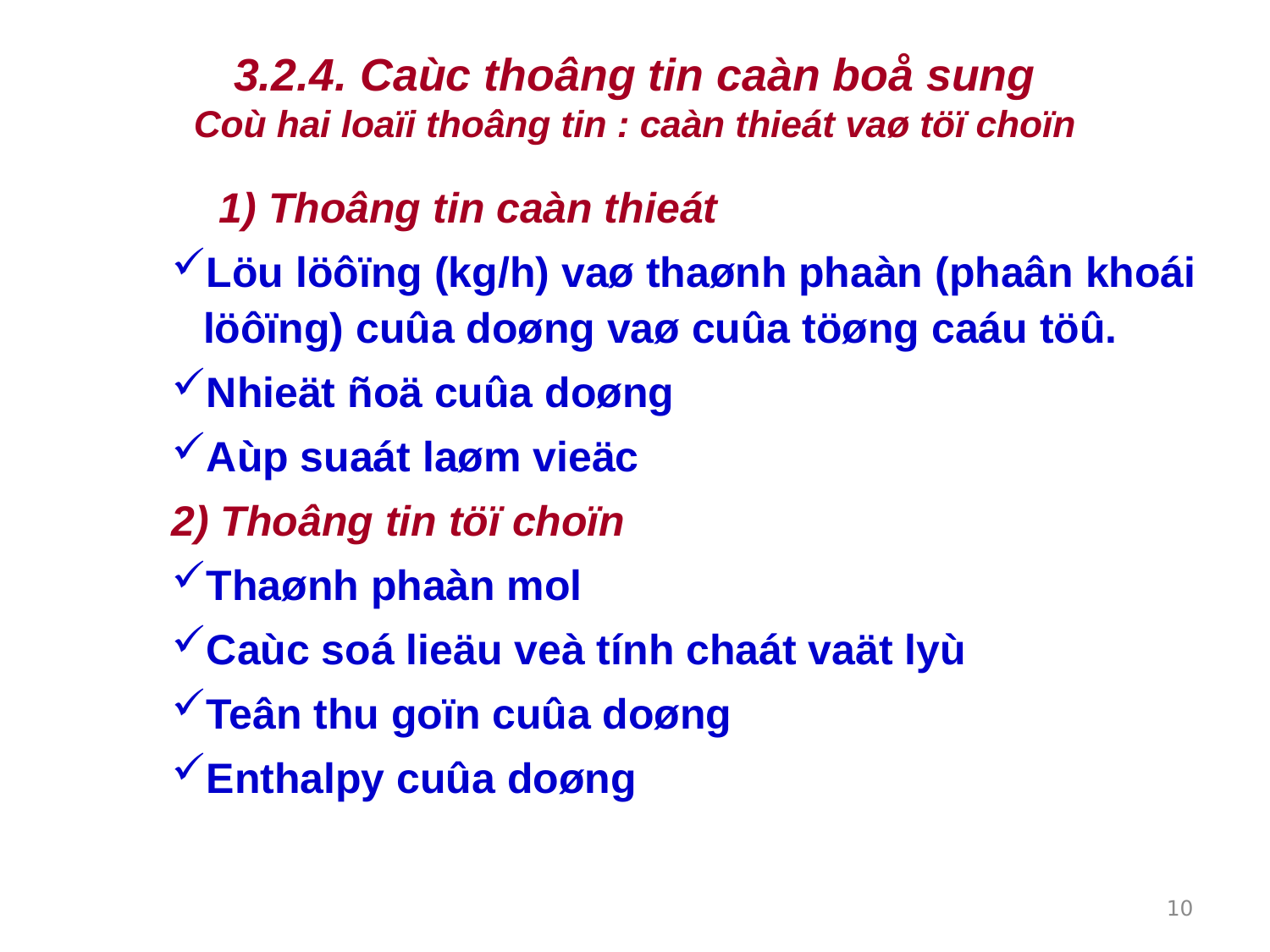

# 3.2.4. Caùc thoâng tin caàn boå sung Coù hai loaïi thoâng tin : caàn thieát vaø töï choïn
		1) Thoâng tin caàn thieát
Löu löôïng (kg/h) vaø thaønh phaàn (phaân khoái löôïng) cuûa doøng vaø cuûa töøng caáu töû.
Nhieät ñoä cuûa doøng
Aùp suaát laøm vieäc
2) Thoâng tin töï choïn
Thaønh phaàn mol
Caùc soá lieäu veà tính chaát vaät lyù
Teân thu goïn cuûa doøng
Enthalpy cuûa doøng
10